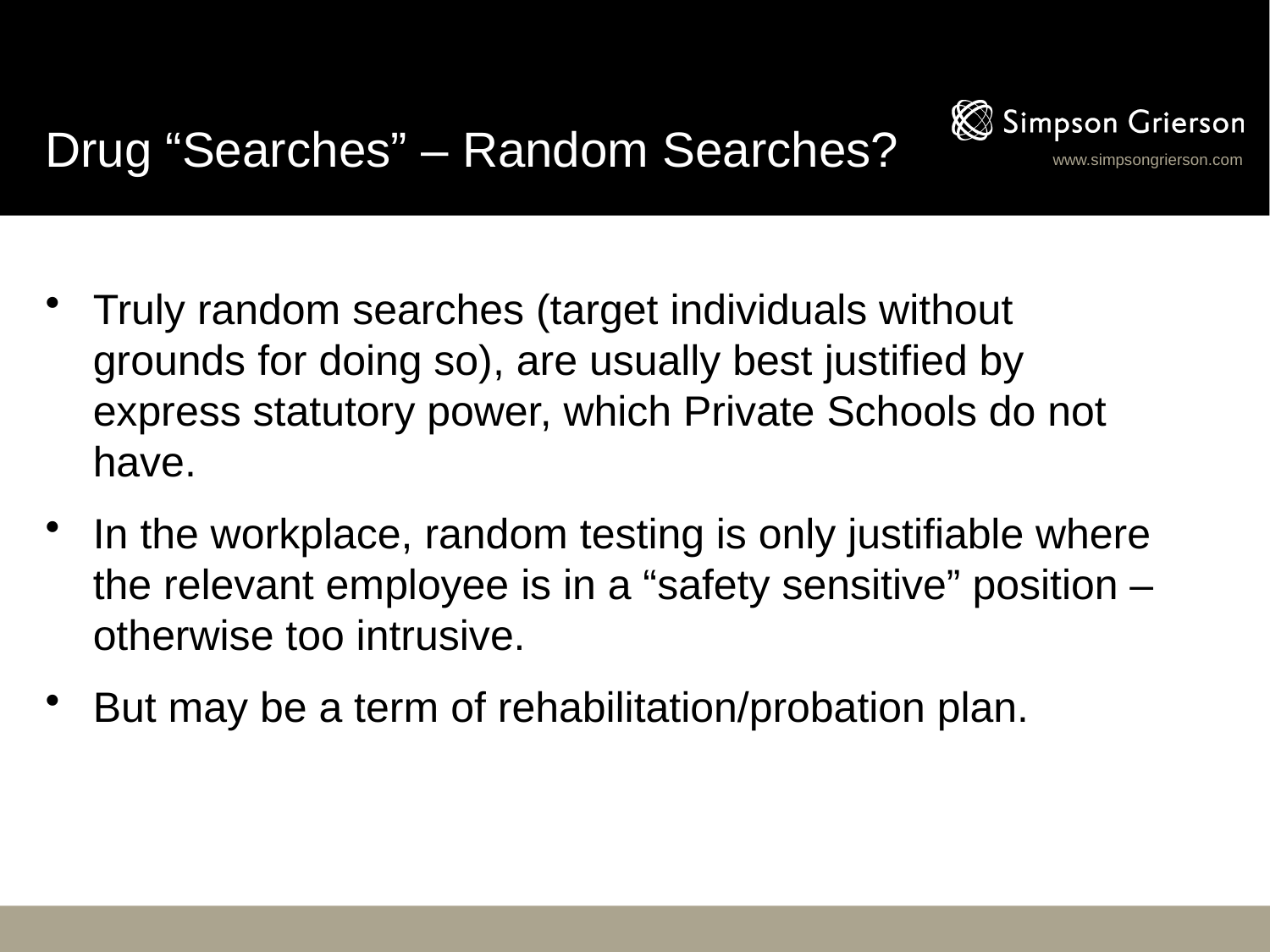

# Drug “Searches” – Random Searches?
Truly random searches (target individuals without grounds for doing so), are usually best justified by express statutory power, which Private Schools do not have.
In the workplace, random testing is only justifiable where the relevant employee is in a “safety sensitive” position – otherwise too intrusive.
But may be a term of rehabilitation/probation plan.